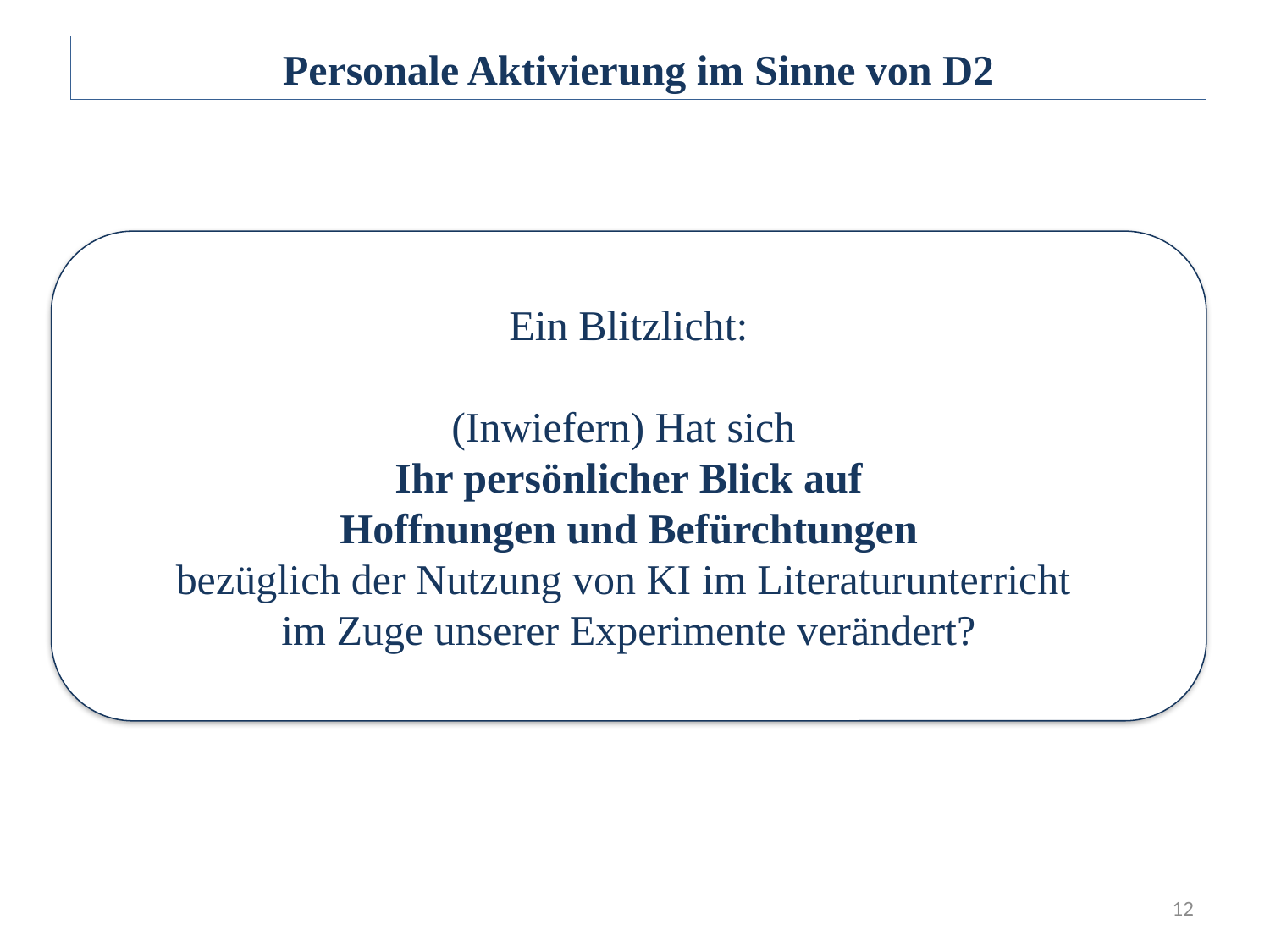

Personale Aktivierung im Sinne von D2
Ein Blitzlicht:

(Inwiefern) Hat sich
Ihr persönlicher Blick auf
Hoffnungen und Befürchtungen
bezüglich der Nutzung von KI im Literaturunterricht
im Zuge unserer Experimente verändert?
12